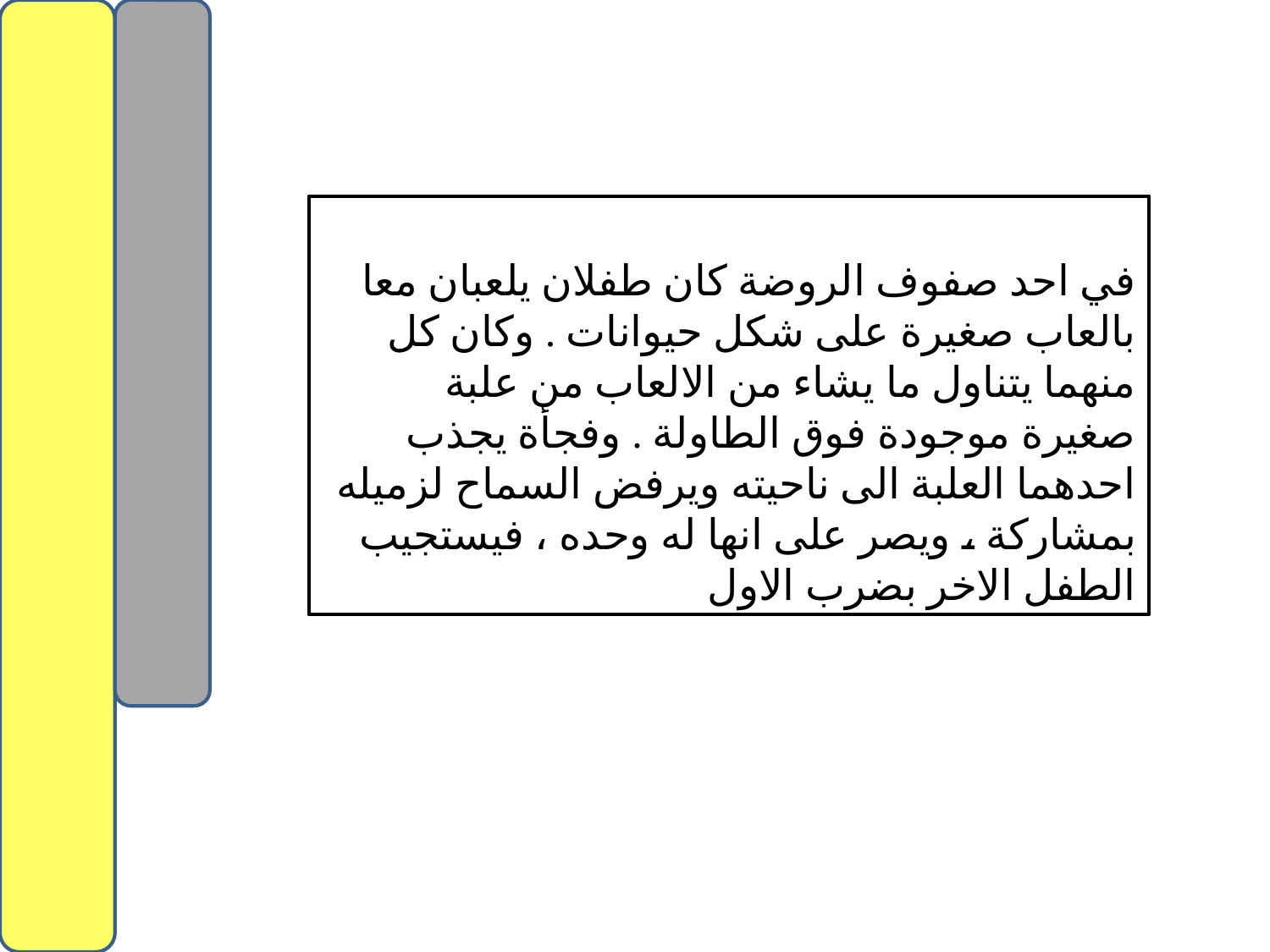

في احد صفوف الروضة كان طفلان يلعبان معا بالعاب صغيرة على شكل حيوانات . وكان كل منهما يتناول ما يشاء من الالعاب من علبة صغيرة موجودة فوق الطاولة . وفجأة يجذب احدهما العلبة الى ناحيته ويرفض السماح لزميله بمشاركة ، ويصر على انها له وحده ، فيستجيب الطفل الاخر بضرب الاول